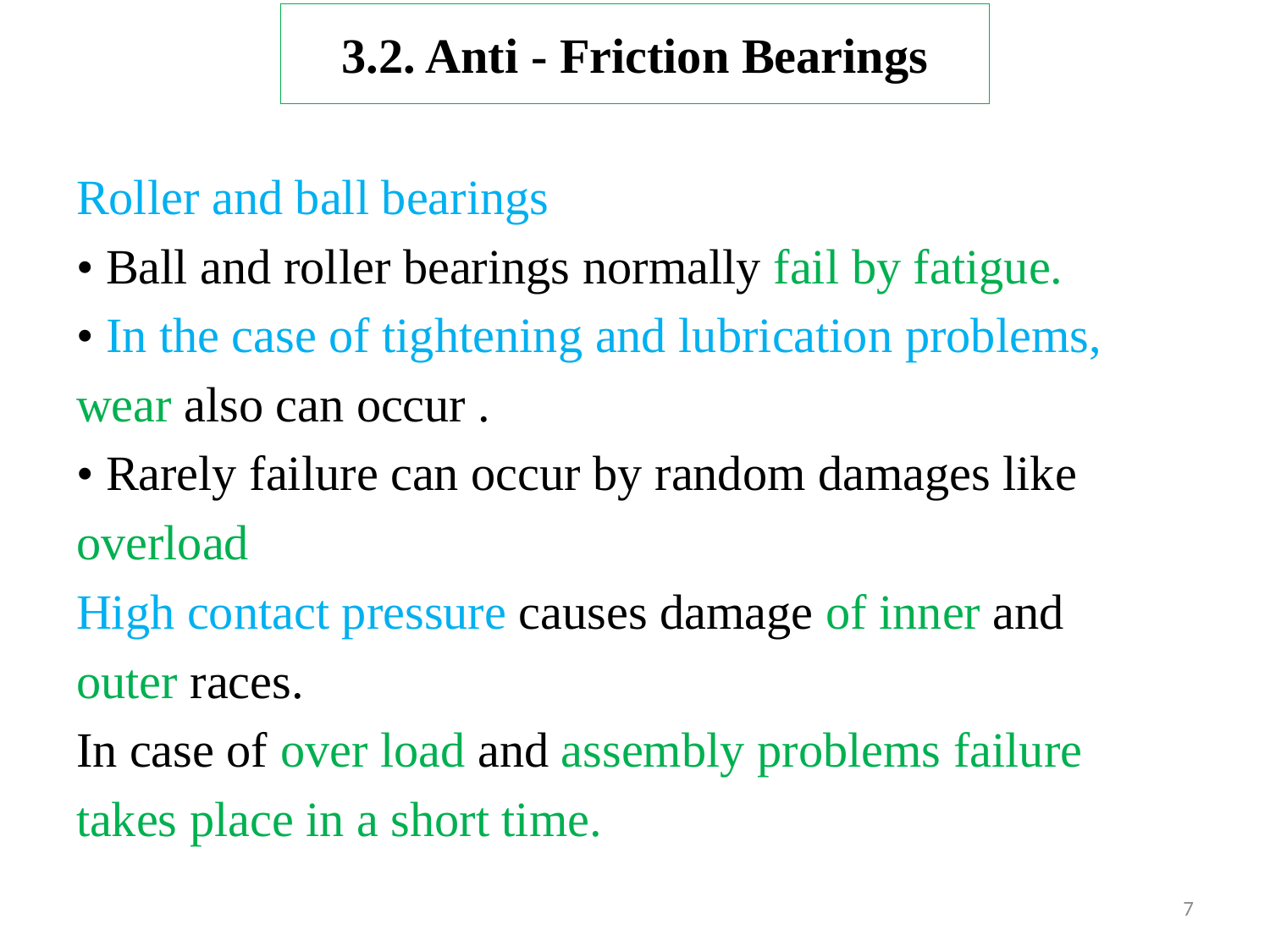

# 3.2. Anti - Friction Bearings
Roller and ball bearings
• Ball and roller bearings normally fail by fatigue.
• In the case of tightening and lubrication problems,
wear also can occur .
• Rarely failure can occur by random damages like
overload
High contact pressure causes damage of inner and
outer races.
In case of over load and assembly problems failure
takes place in a short time.
7